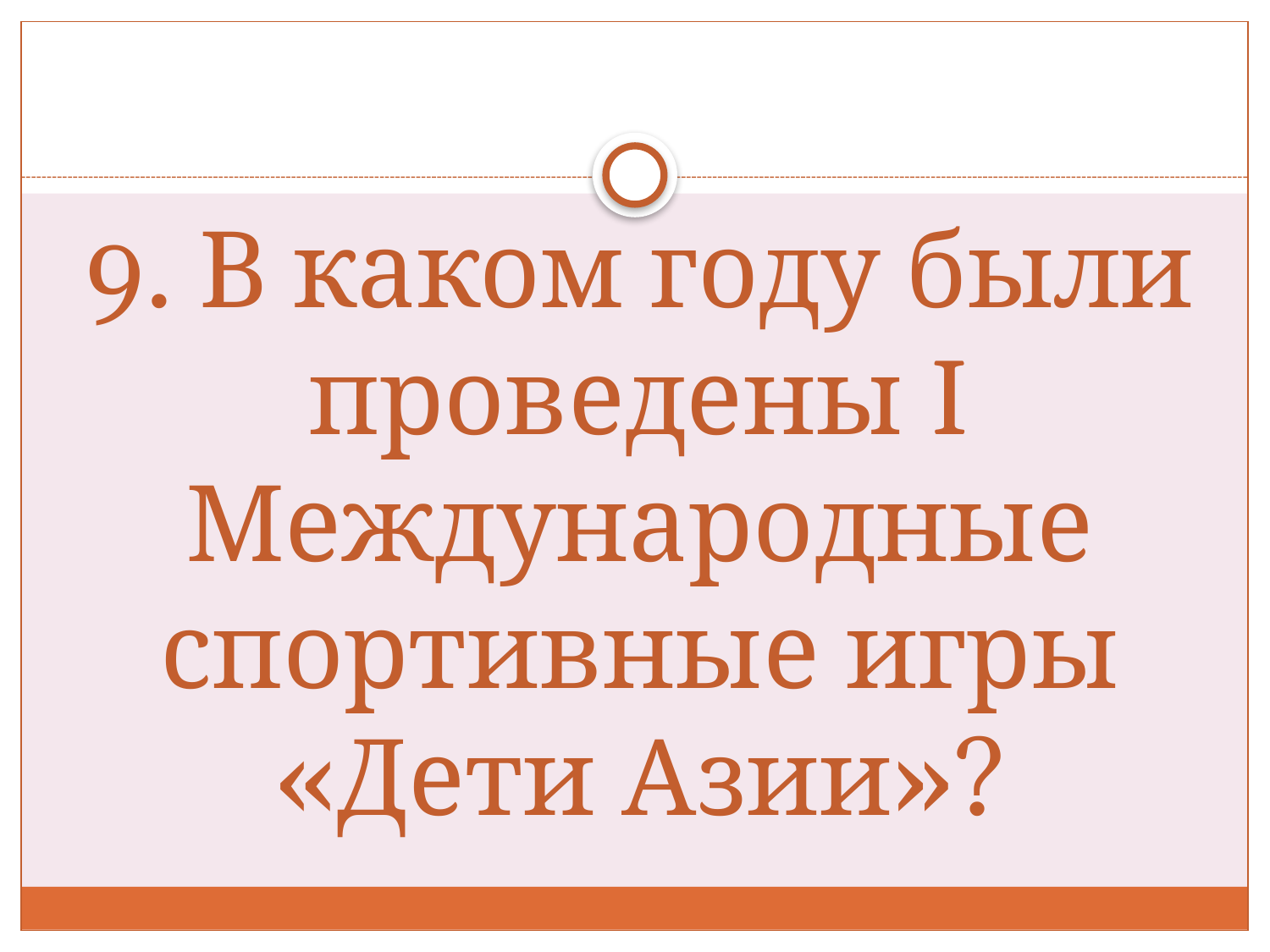

# 9. В каком году были проведены I Международные спортивные игры «Дети Азии»?